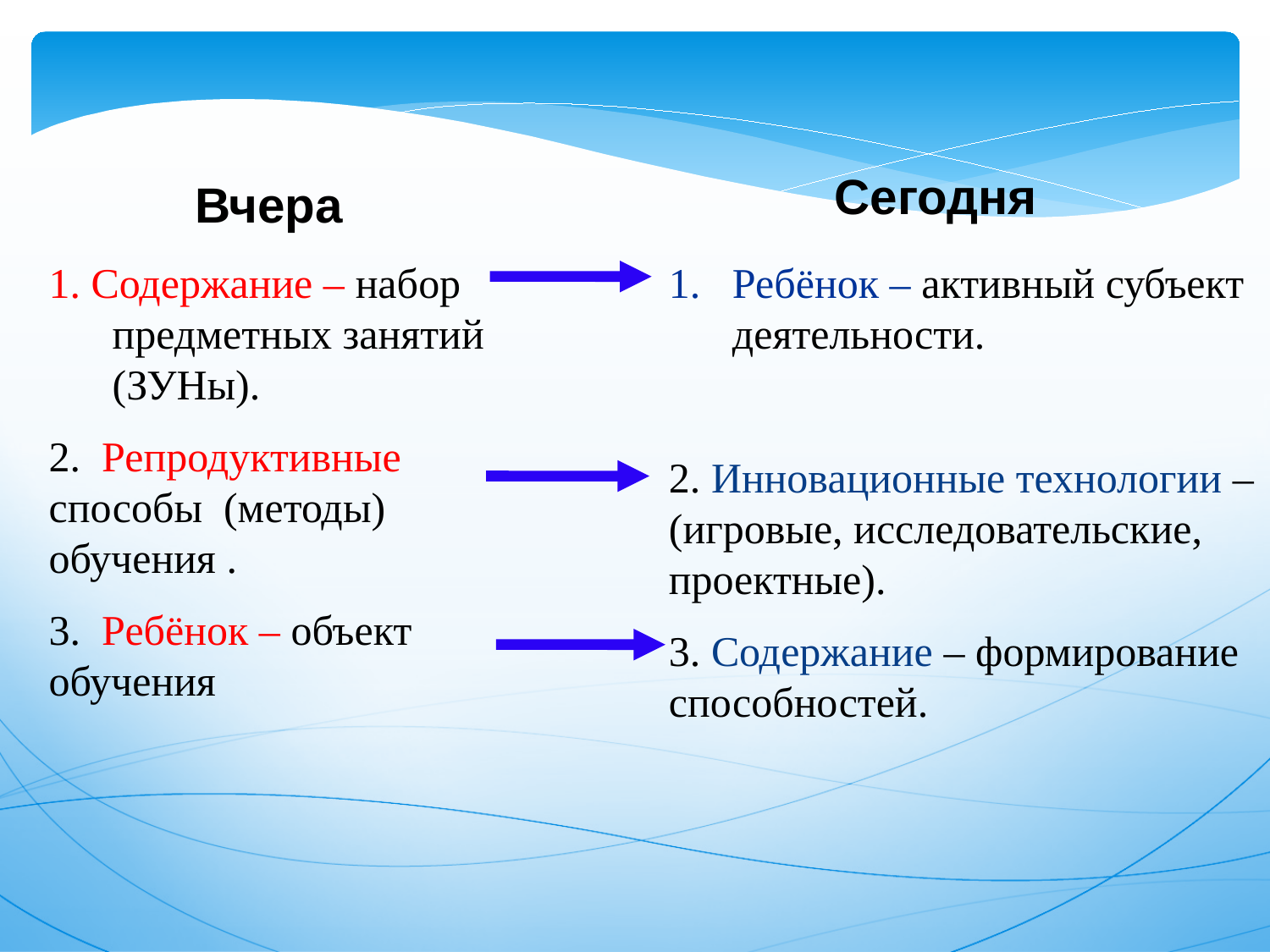

Сегодня
Вчера
1. Содержание – набор предметных занятий (ЗУНы).
2.  Репродуктивные способы  (методы) обучения .
3.  Ребёнок – объект обучения
Ребёнок – активный субъект деятельности.

2. Инновационные технологии – (игровые, исследовательские, проектные).
3. Содержание – формирование способностей.